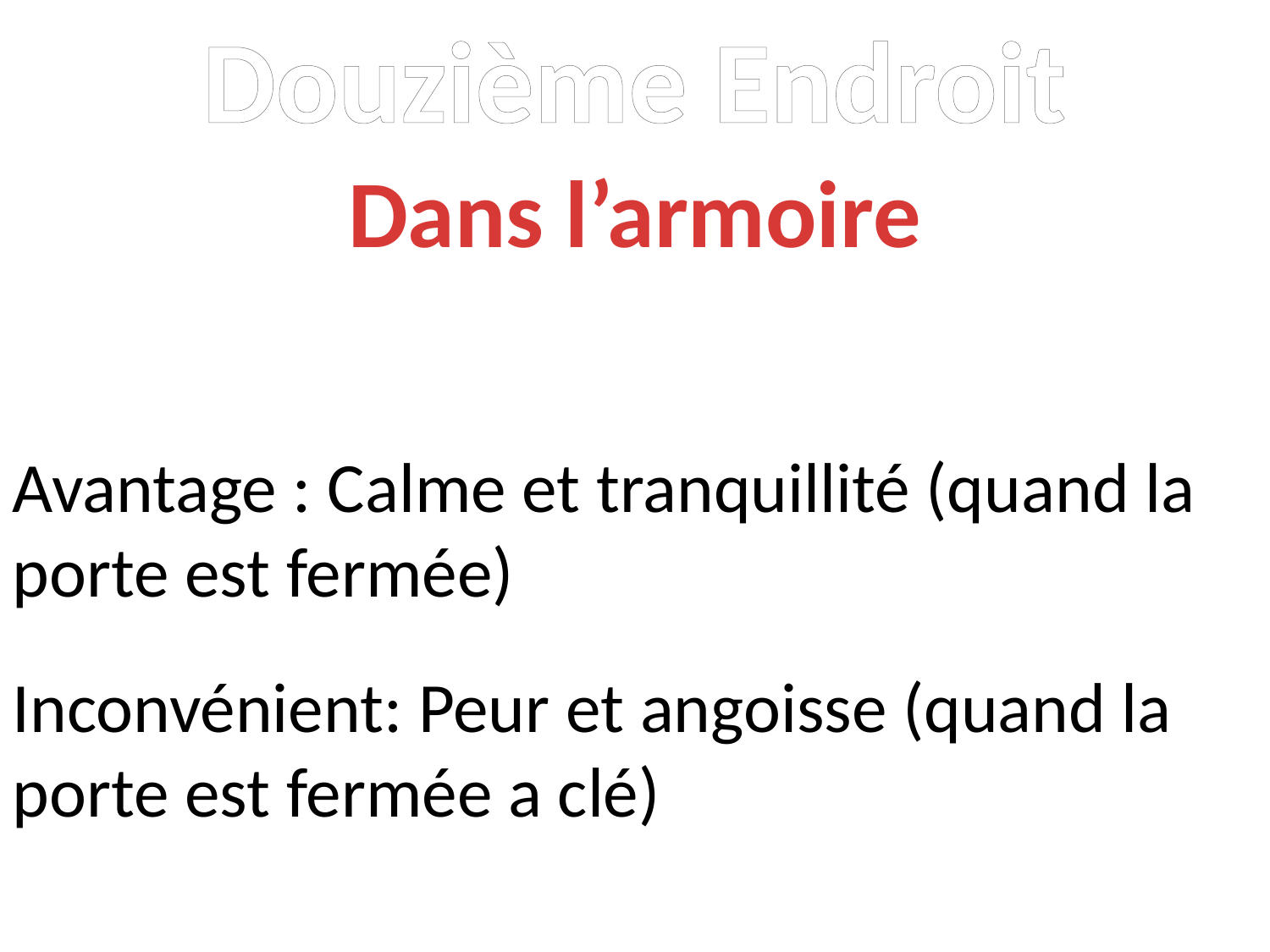

Douzième Endroit
Dans l’armoire
Avantage : Calme et tranquillité (quand la porte est fermée)
Inconvénient: Peur et angoisse (quand la porte est fermée a clé)